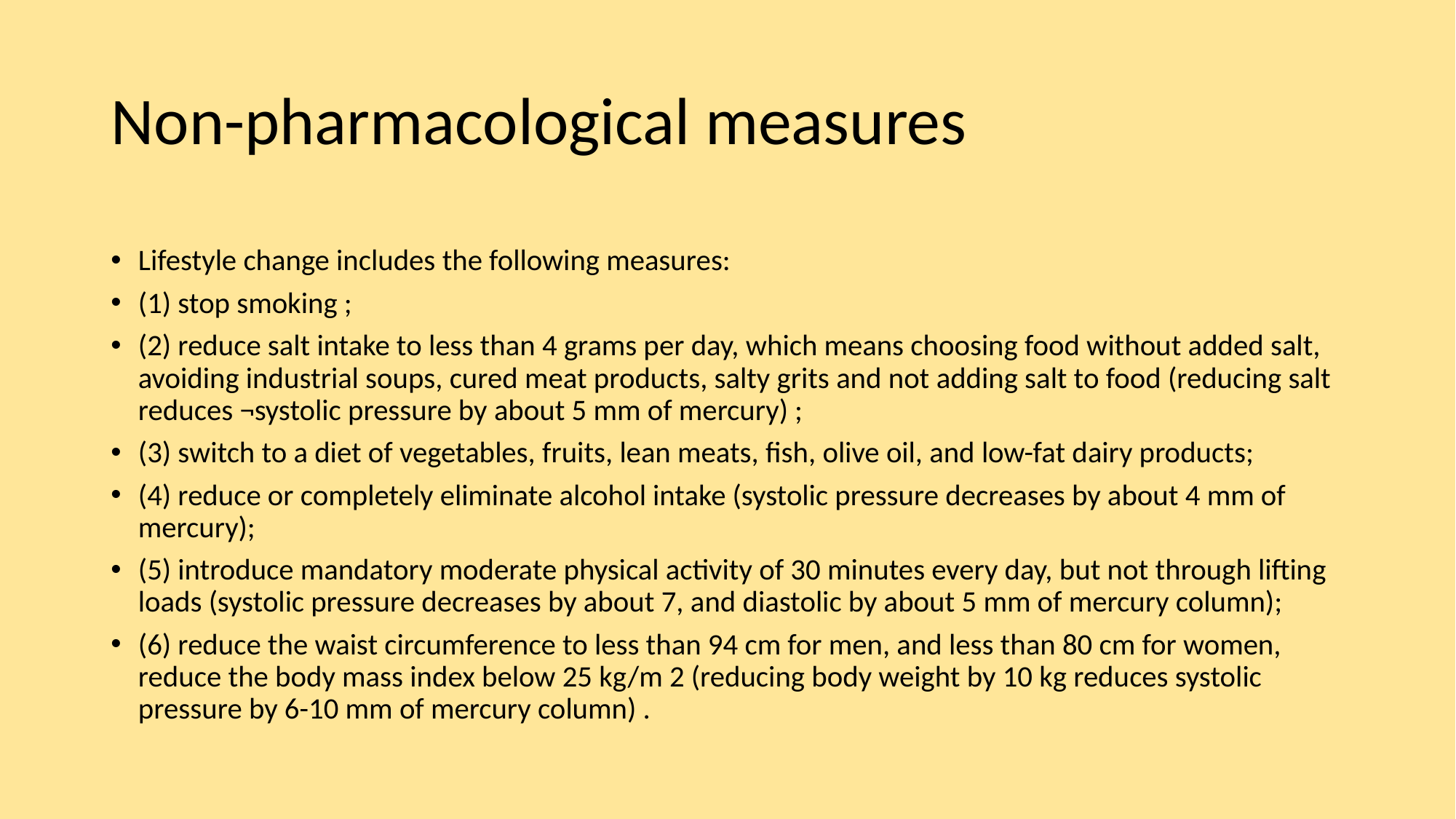

# Non-pharmacological measures
Lifestyle change includes the following measures:
(1) stop smoking ;
(2) reduce salt intake to less than 4 grams per day, which means choosing food without added salt, avoiding industrial soups, cured meat products, salty grits and not adding salt to food (reducing salt reduces ¬systolic pressure by about 5 mm of mercury) ;
(3) switch to a diet of vegetables, fruits, lean meats, fish, olive oil, and low-fat dairy products;
(4) reduce or completely eliminate alcohol intake (systolic pressure decreases by about 4 mm of mercury);
(5) introduce mandatory moderate physical activity of 30 minutes every day, but not through lifting loads (systolic pressure decreases by about 7, and diastolic by about 5 mm of mercury column);
(6) reduce the waist circumference to less than 94 cm for men, and less than 80 cm for women, reduce the body mass index below 25 kg/m 2 (reducing body weight by 10 kg reduces systolic pressure by 6-10 mm of mercury column) .